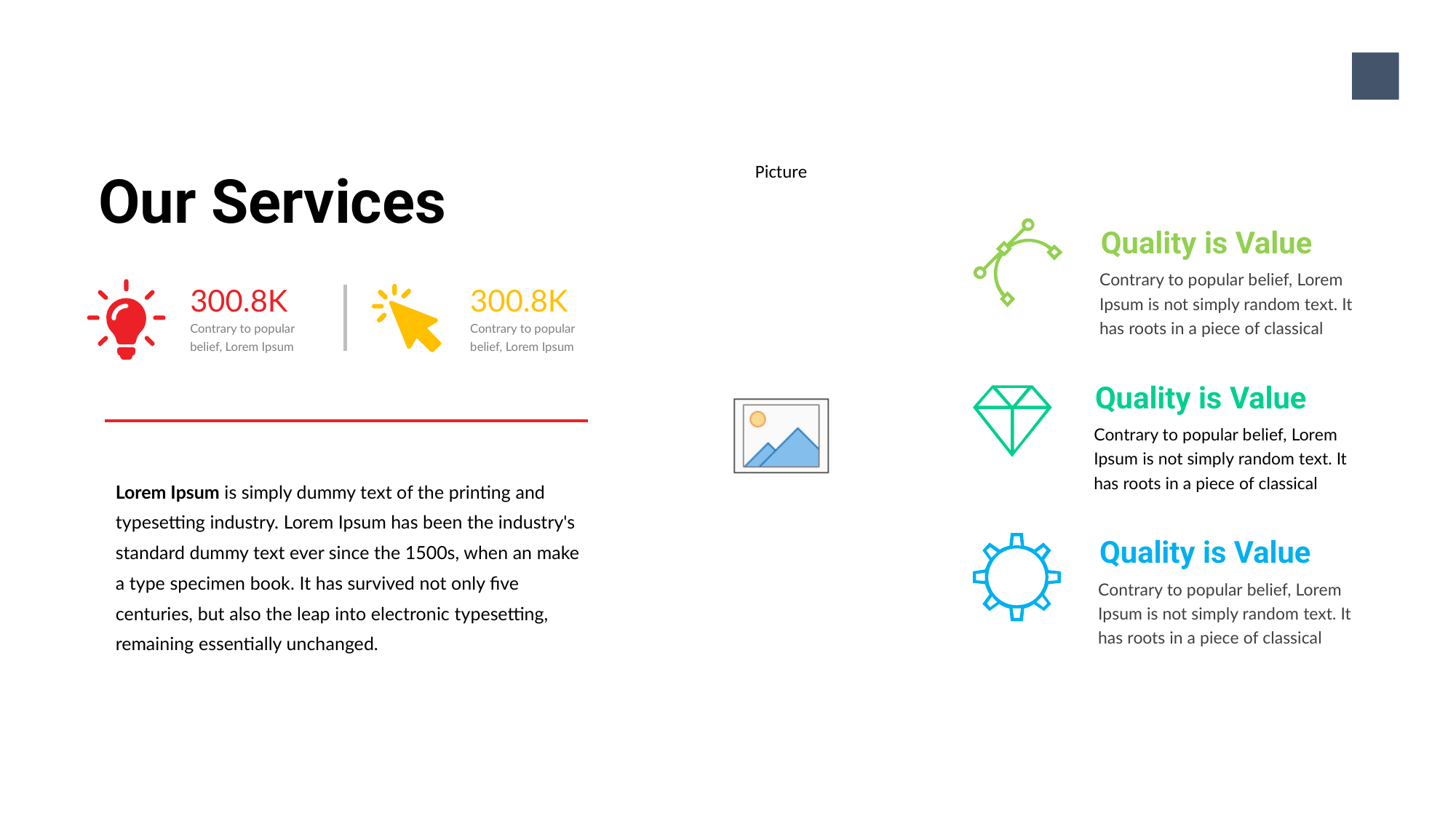

7

Our Services
Quality is Value

Contrary to popular belief, Lorem Ipsum is not simply random text. It has roots in a piece of classical
Quality is Value

Contrary to popular belief, Lorem Ipsum is not simply random text. It has roots in a piece of classical
Quality is Value

Contrary to popular belief, Lorem Ipsum is not simply random text. It has roots in a piece of classical
300.8K
Contrary to popular belief, Lorem Ipsum

300.8K
Contrary to popular belief, Lorem Ipsum

Lorem Ipsum is simply dummy text of the printing and typesetting industry. Lorem Ipsum has been the industry's standard dummy text ever since the 1500s, when an make a type specimen book. It has survived not only five centuries, but also the leap into electronic typesetting, remaining essentially unchanged.